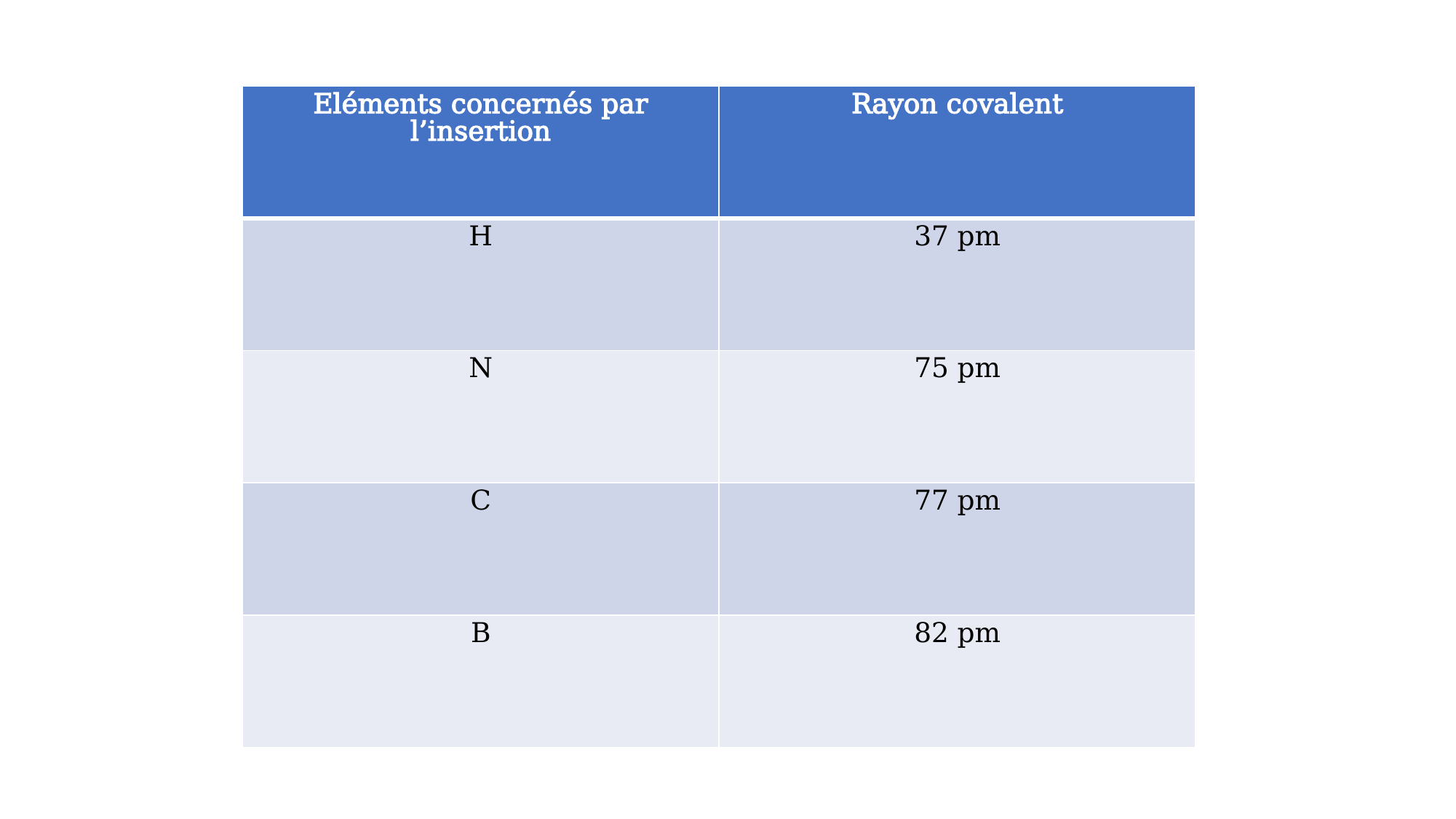

| Eléments concernés par l’insertion | Rayon covalent |
| --- | --- |
| H | 37 pm |
| N | 75 pm |
| C | 77 pm |
| B | 82 pm |